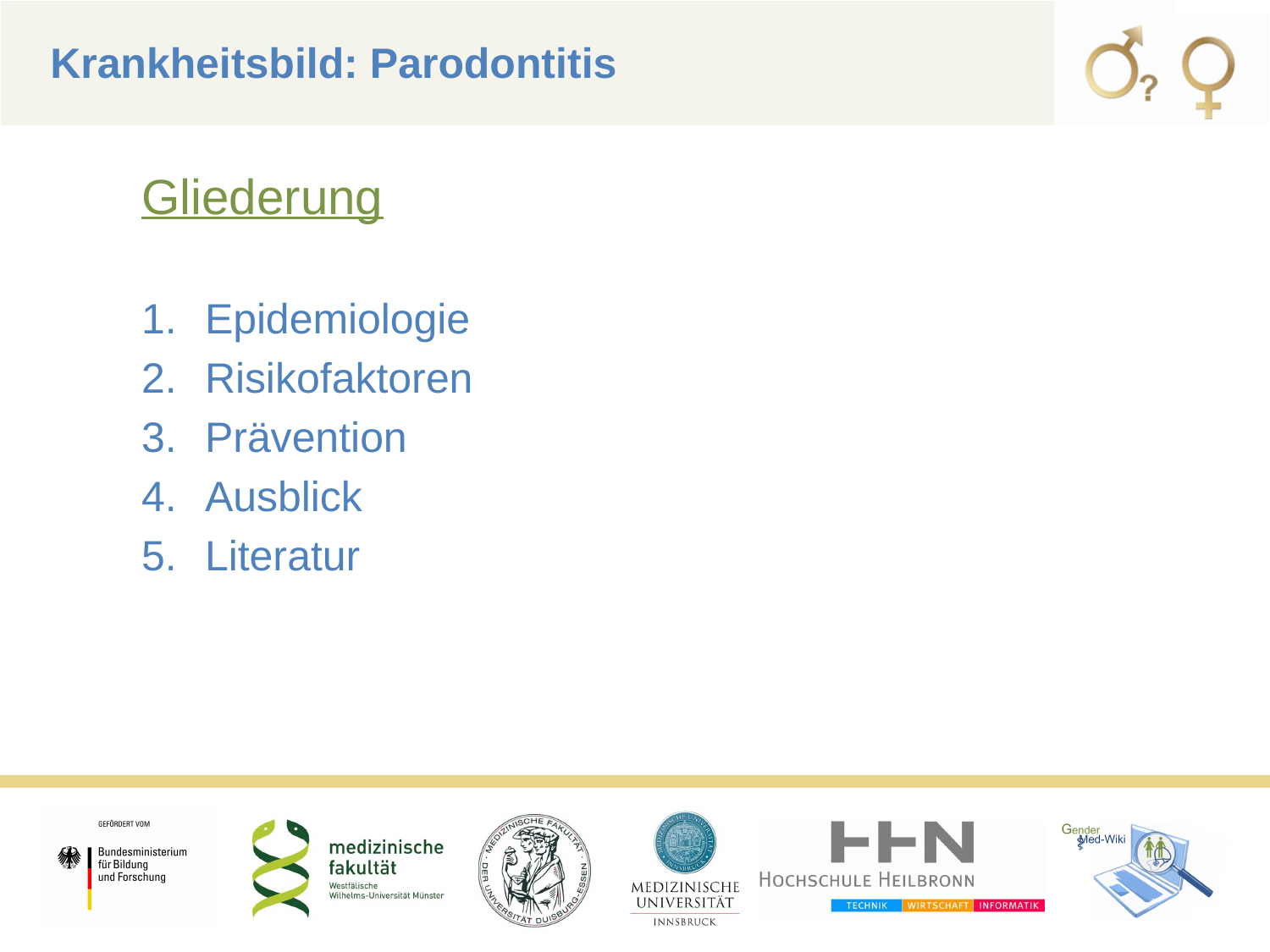

Krankheitsbild: Parodontitis
Gliederung
Epidemiologie
Risikofaktoren
Prävention
Ausblick
Literatur